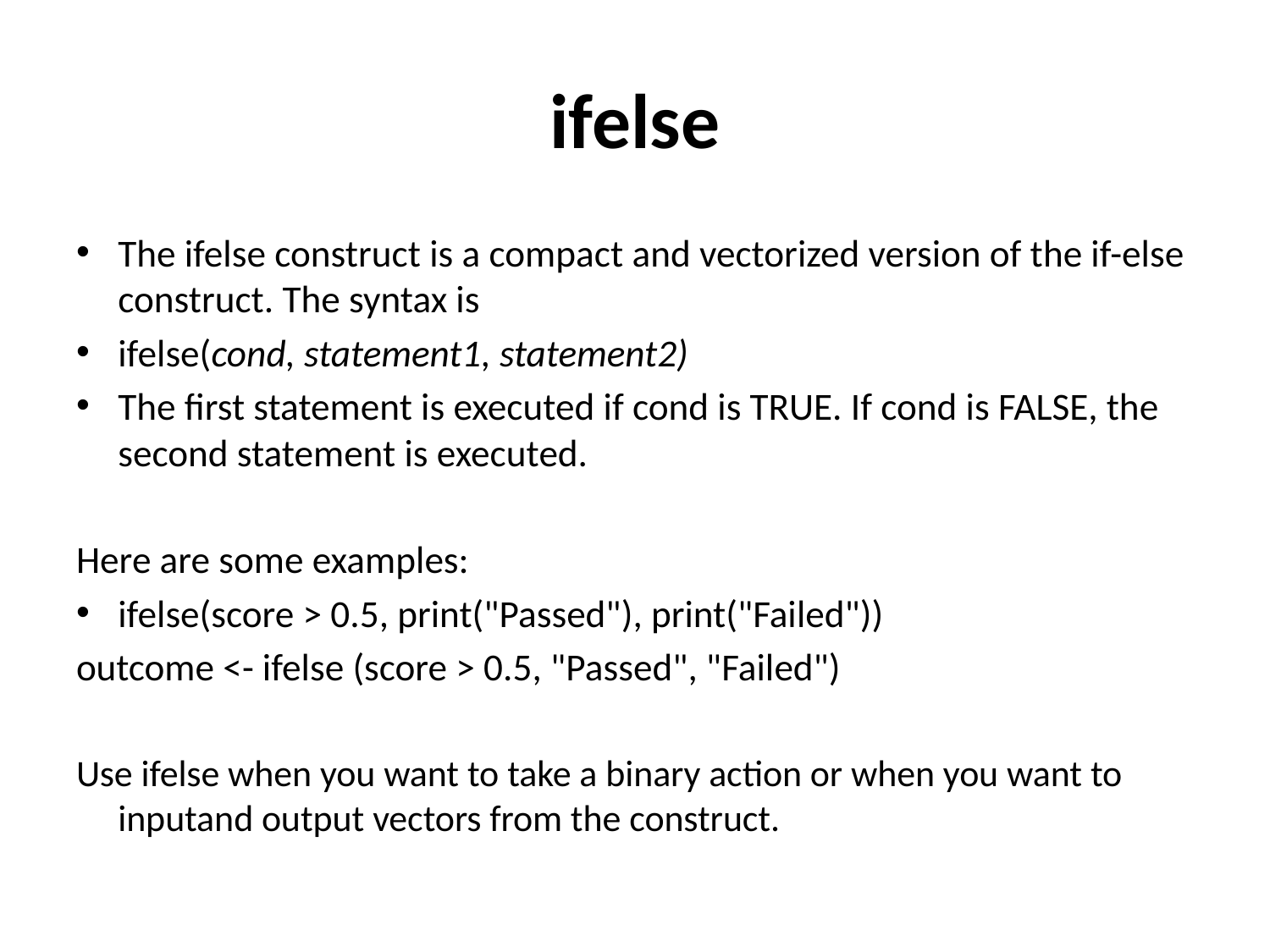

# ifelse
The ifelse construct is a compact and vectorized version of the if-else construct. The syntax is
ifelse(cond, statement1, statement2)
The first statement is executed if cond is TRUE. If cond is FALSE, the second statement is executed.

Here are some examples:
ifelse(score > 0.5, print("Passed"), print("Failed"))
outcome <- ifelse (score > 0.5, "Passed", "Failed")

Use ifelse when you want to take a binary action or when you want to inputand output vectors from the construct.